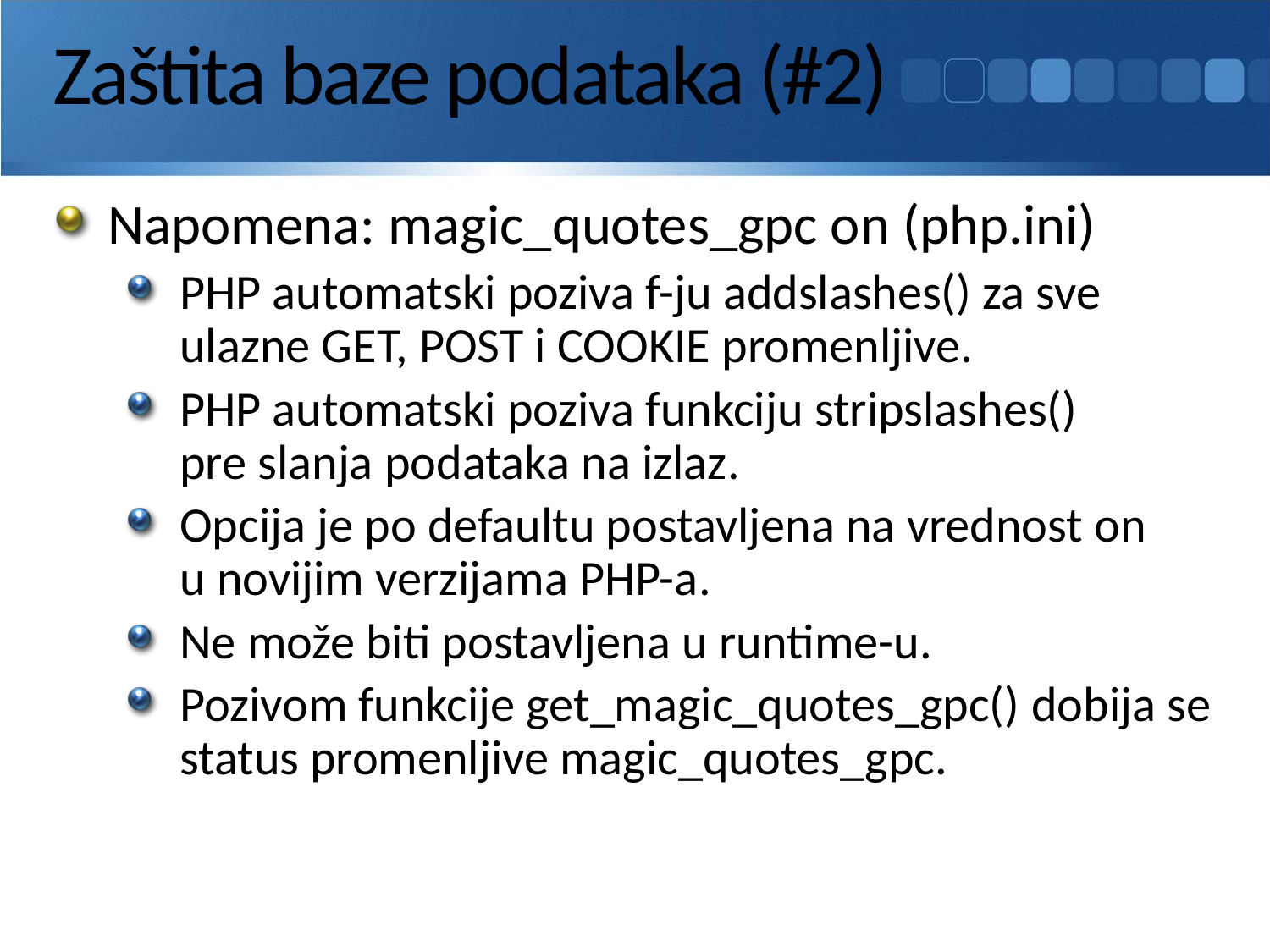

# Zaštita baze podataka (#2)
Napomena: magic_quotes_gpc on (php.ini)
PHP automatski poziva f-ju addslashes() za sve ulazne GET, POST i COOKIE promenljive.
PHP automatski poziva funkciju stripslashes()
pre slanja podataka na izlaz.
Opcija je po defaultu postavljena na vrednost on
u novijim verzijama PHP-a.
Ne može biti postavljena u runtime-u.
Pozivom funkcije get_magic_quotes_gpc() dobija se status promenljive magic_quotes_gpc.